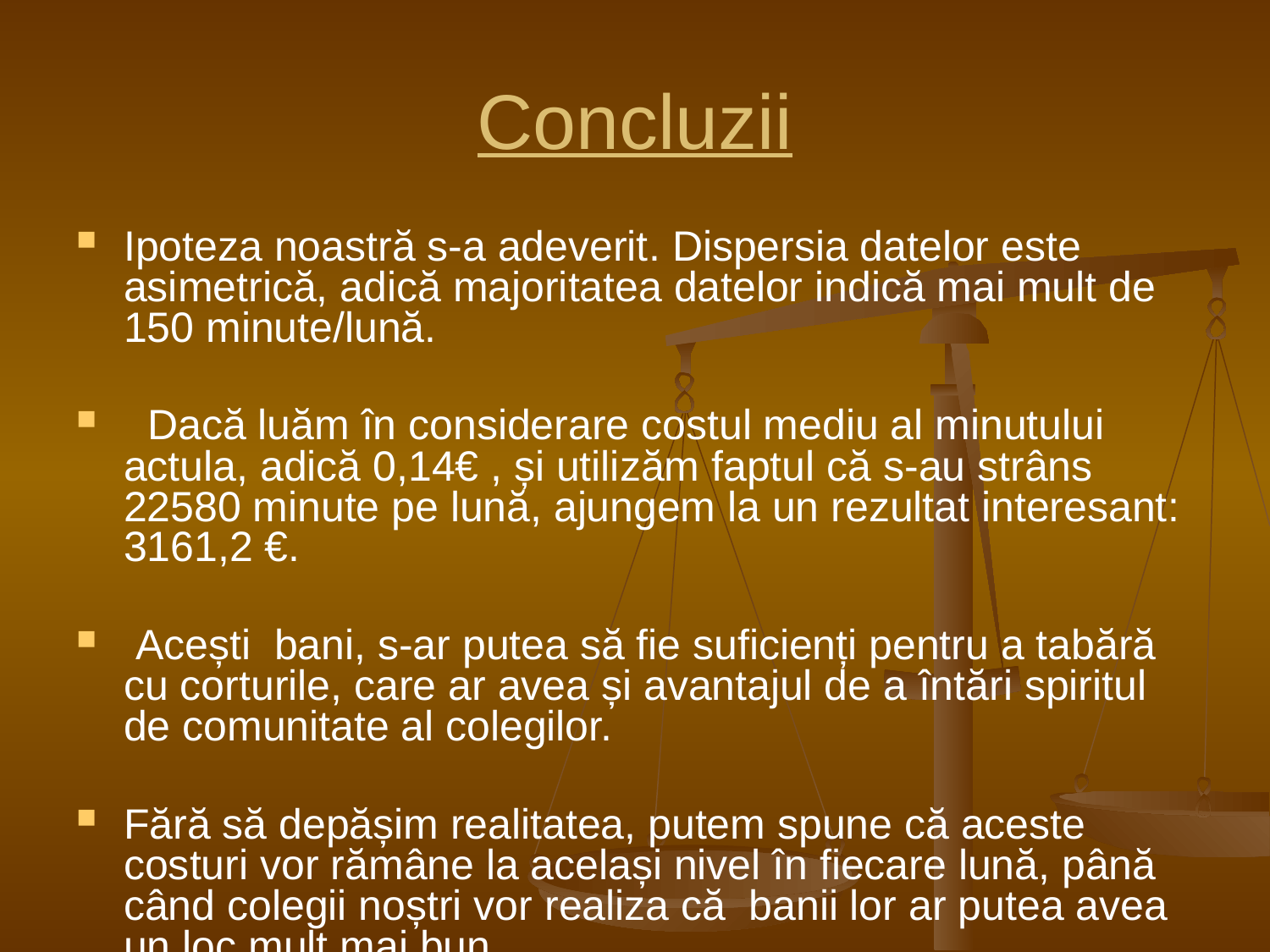

# Concluzii
Ipoteza noastră s-a adeverit. Dispersia datelor este asimetrică, adică majoritatea datelor indică mai mult de 150 minute/lună.

  Dacă luăm în considerare costul mediu al minutului actula, adică 0,14€ , și utilizăm faptul că s-au strâns 22580 minute pe lună, ajungem la un rezultat interesant: 3161,2 €.

 Acești  bani, s-ar putea să fie suficienți pentru a tabără cu corturile, care ar avea și avantajul de a întări spiritul de comunitate al colegilor.

Fără să depășim realitatea, putem spune că aceste costuri vor rămâne la același nivel în fiecare lună, până când colegii noștri vor realiza că  banii lor ar putea avea un loc mult mai bun.